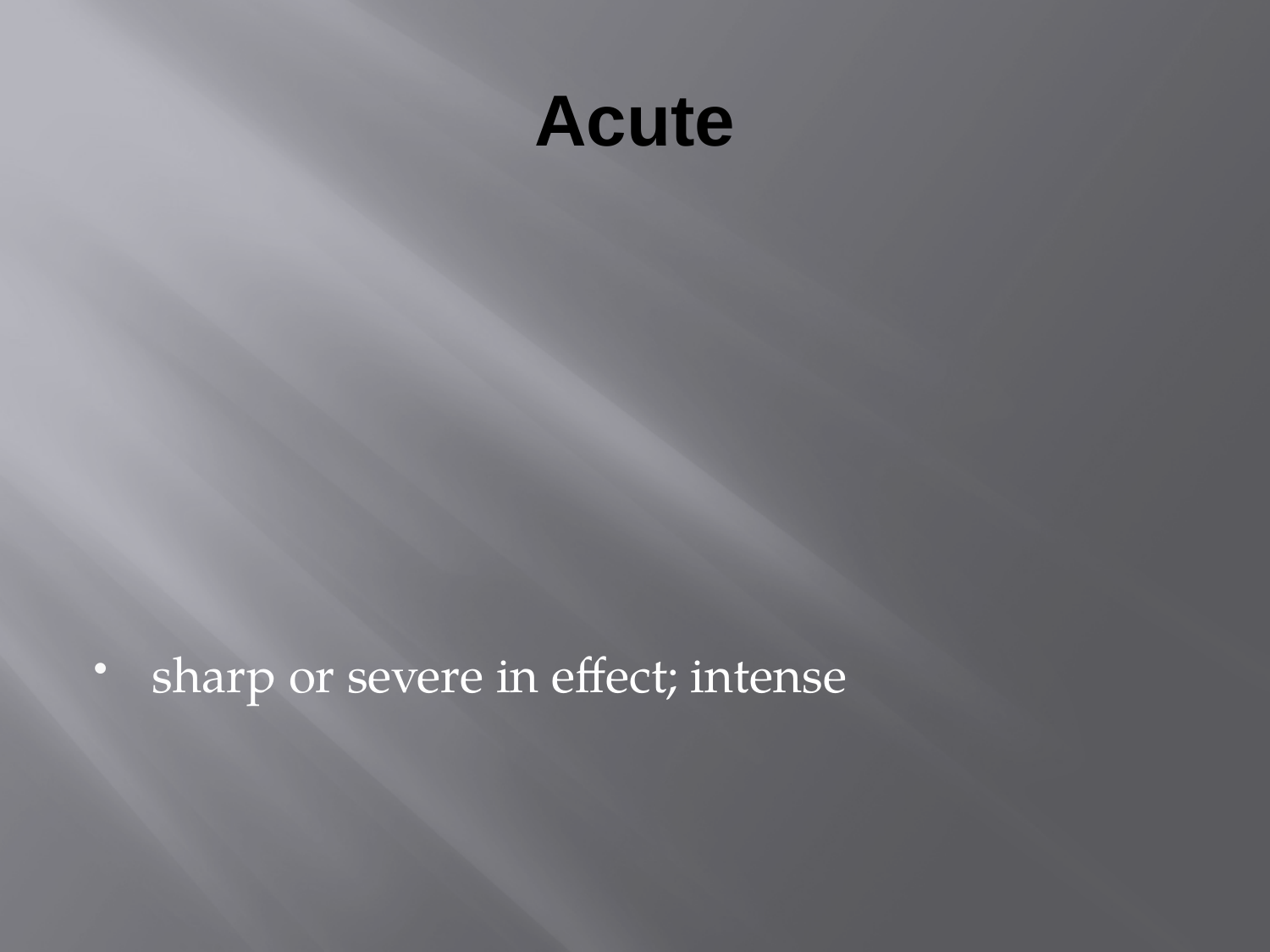

# Acute

sharp or severe in effect; intense